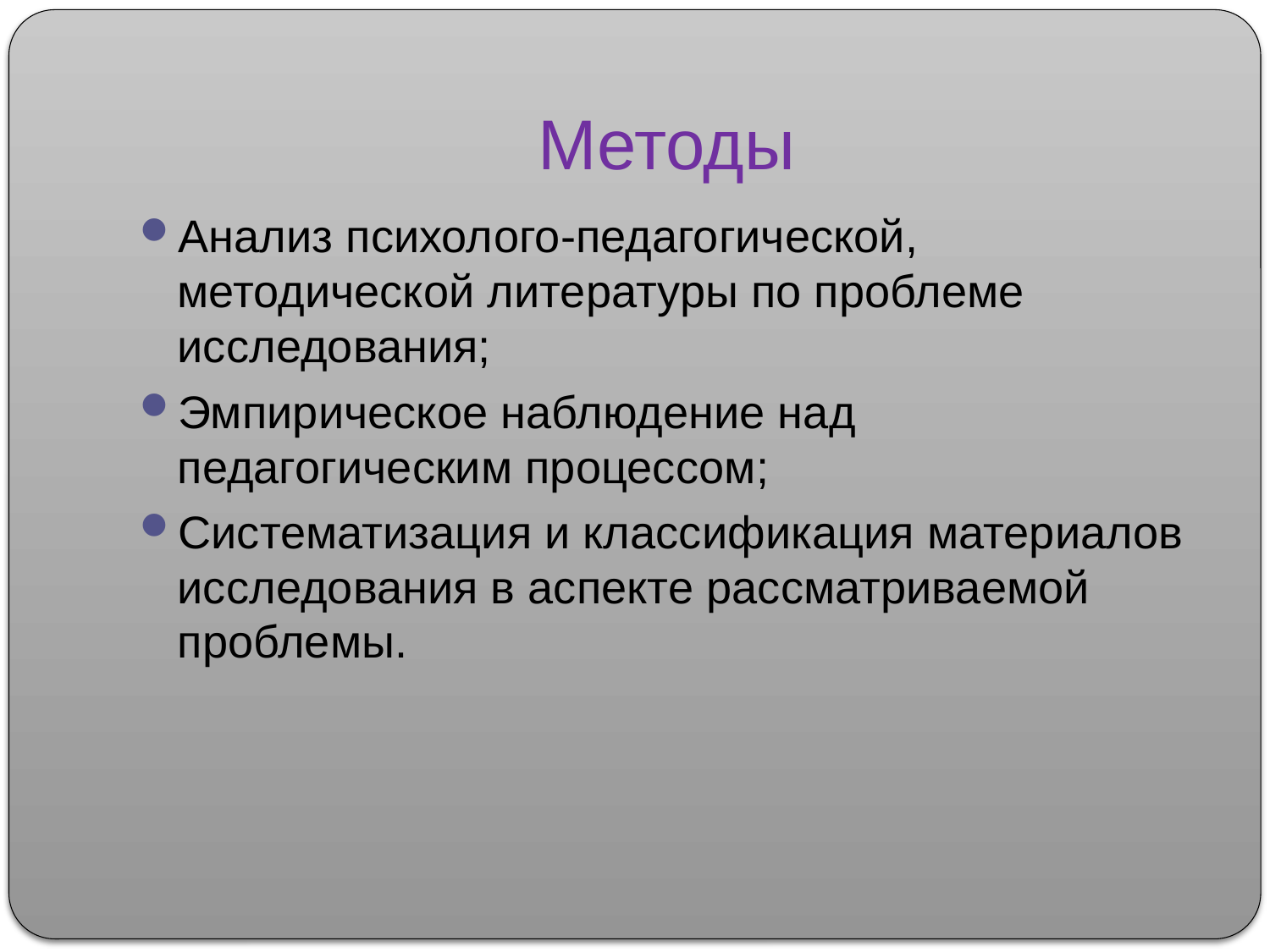

# Методы
Анализ психолого-педагогической, методической литературы по проблеме исследования;
Эмпирическое наблюдение над педагогическим процессом;
Систематизация и классификация материалов исследования в аспекте рассматриваемой проблемы.